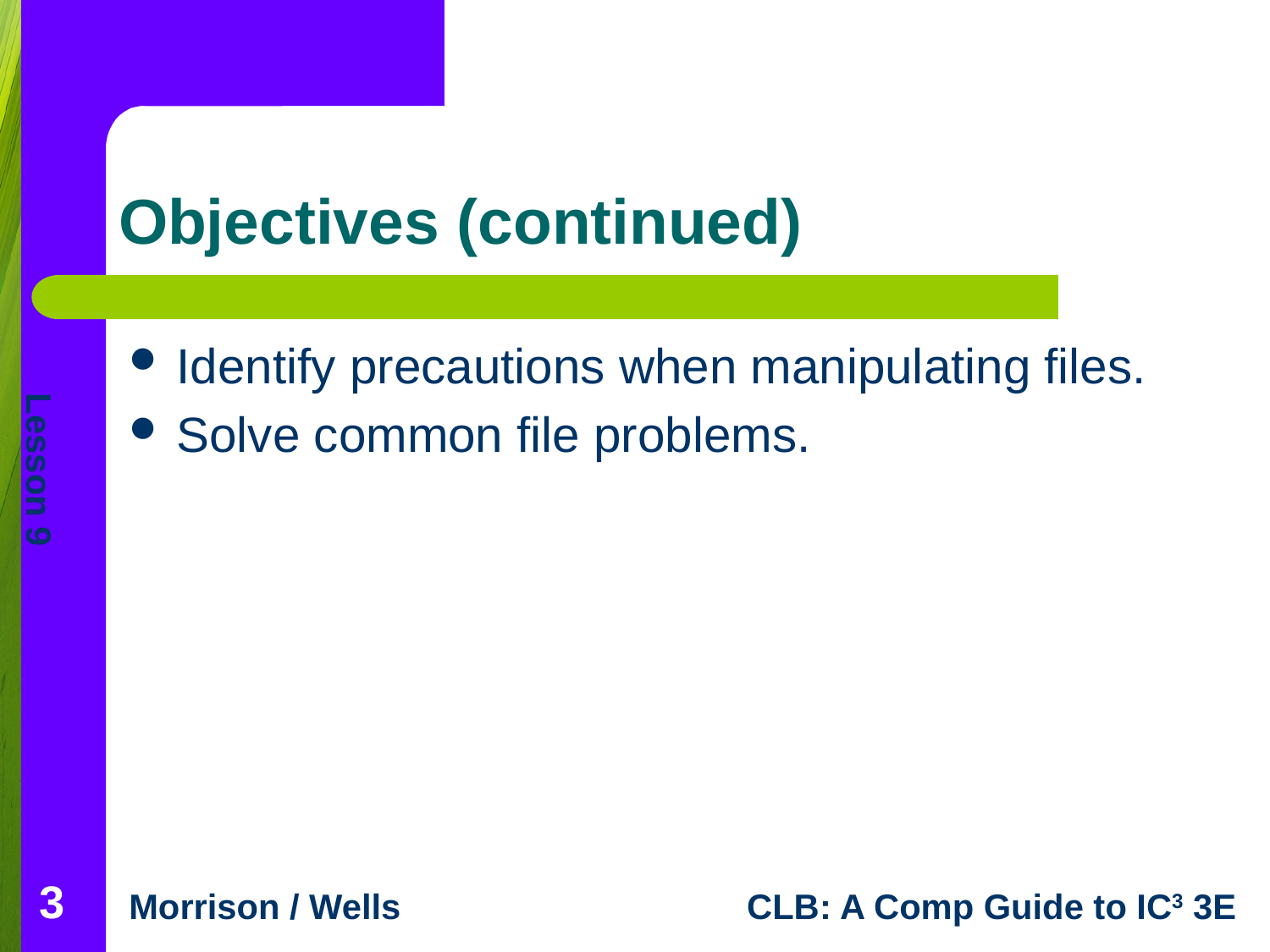

# Objectives (continued)
Identify precautions when manipulating files.
Solve common file problems.
3